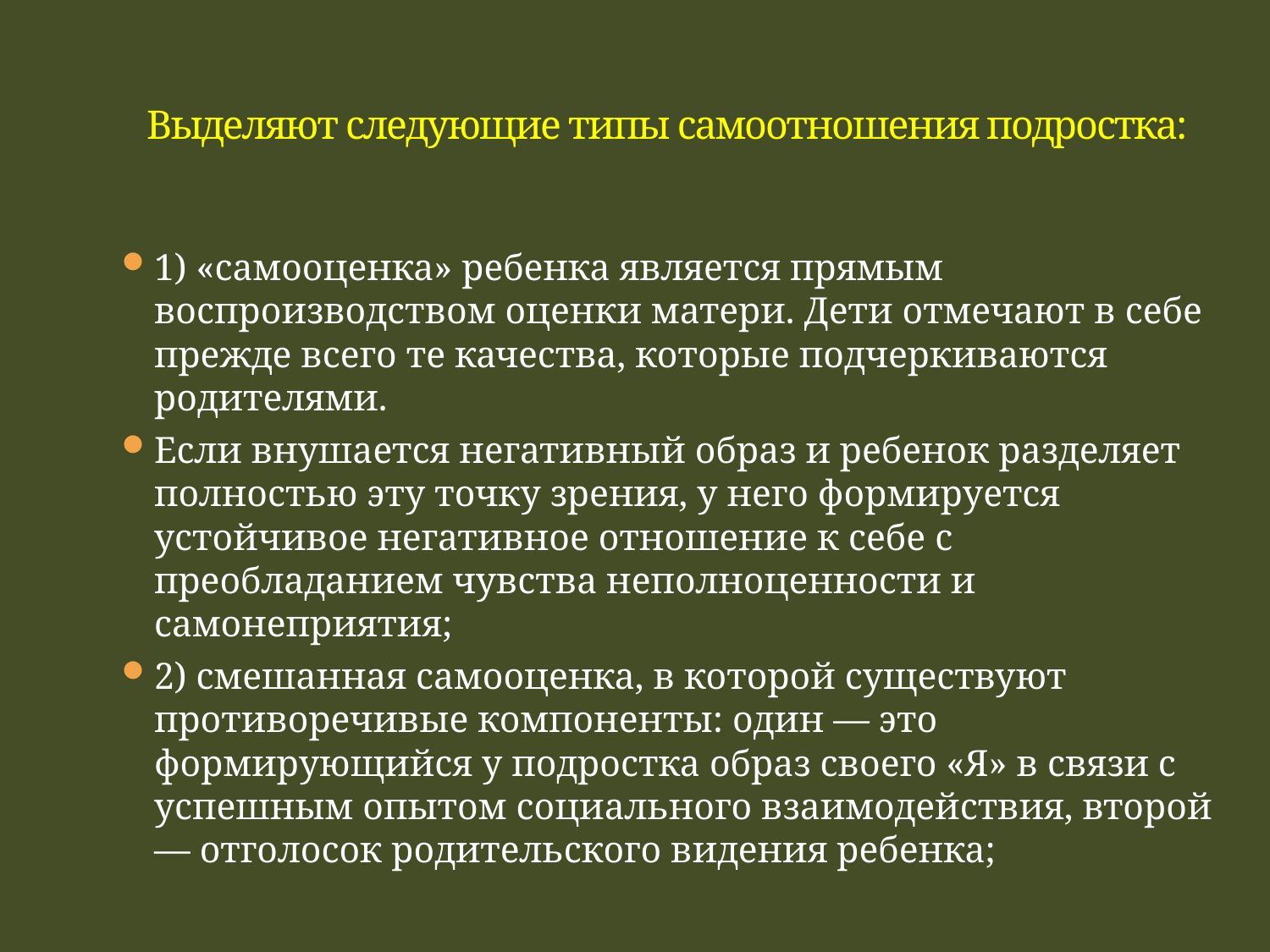

# Выделяют следующие типы самоотношения подростка:
1) «самооценка» ребенка является прямым воспроизводством оценки матери. Дети отмечают в себе прежде всего те качества, которые подчеркиваются родителями.
Если внушается негативный образ и ребенок разделяет полностью эту точку зрения, у него формируется устойчивое негативное отношение к себе с преобладанием чувства неполноценности и самонеприятия;
2) смешанная самооценка, в которой существуют противоречивые компоненты: один — это формирующийся у подростка образ своего «Я» в связи с успешным опытом социального взаимодействия, второй — отголосок родительского видения ребенка;